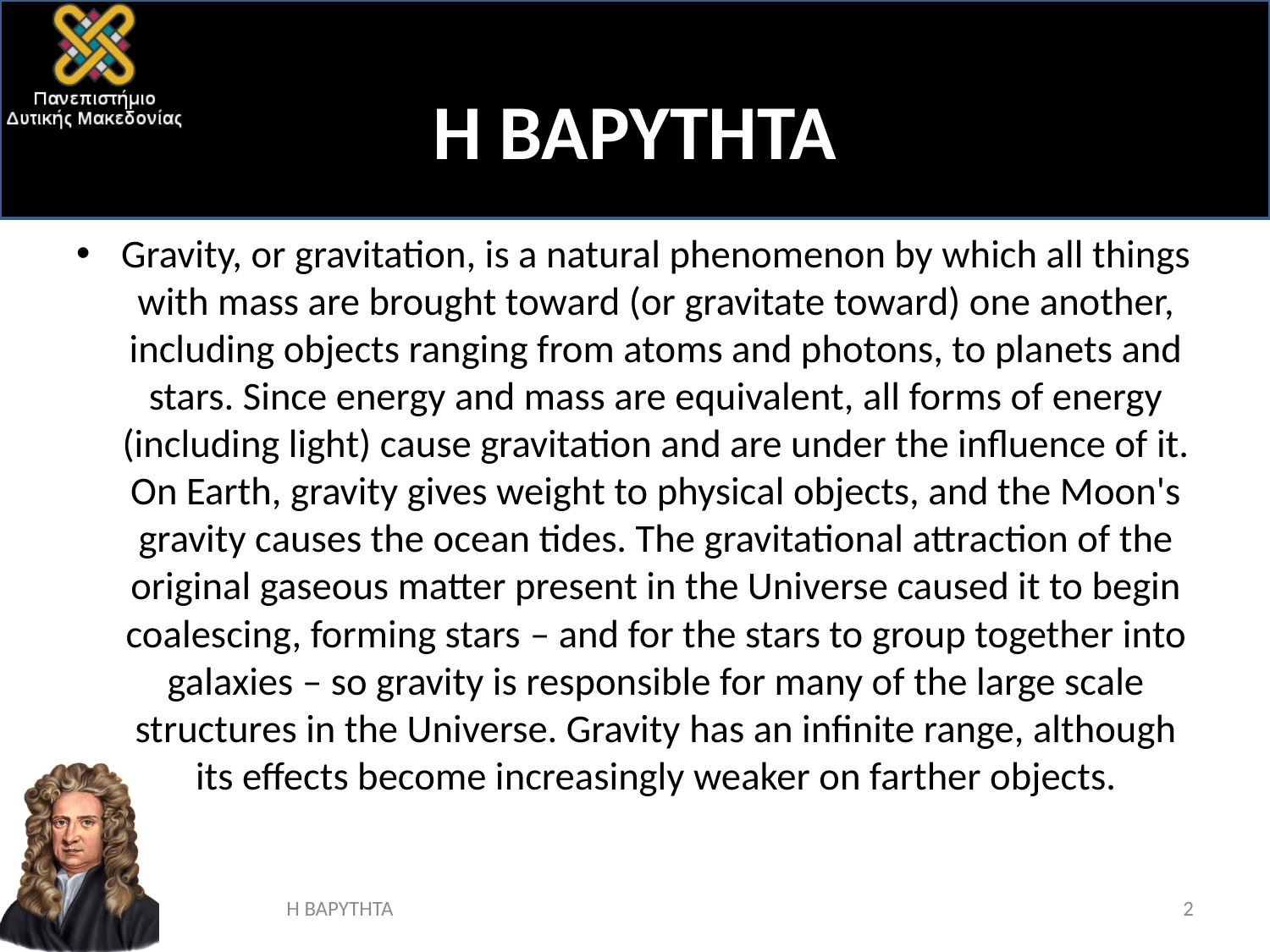

Η ΒΑΡΥΤΗΤΑ
#
Gravity, or gravitation, is a natural phenomenon by which all things with mass are brought toward (or gravitate toward) one another, including objects ranging from atoms and photons, to planets and stars. Since energy and mass are equivalent, all forms of energy (including light) cause gravitation and are under the influence of it. On Earth, gravity gives weight to physical objects, and the Moon's gravity causes the ocean tides. The gravitational attraction of the original gaseous matter present in the Universe caused it to begin coalescing, forming stars – and for the stars to group together into galaxies – so gravity is responsible for many of the large scale structures in the Universe. Gravity has an infinite range, although its effects become increasingly weaker on farther objects.
2
Η ΒΑΡΥΤΗΤΑ